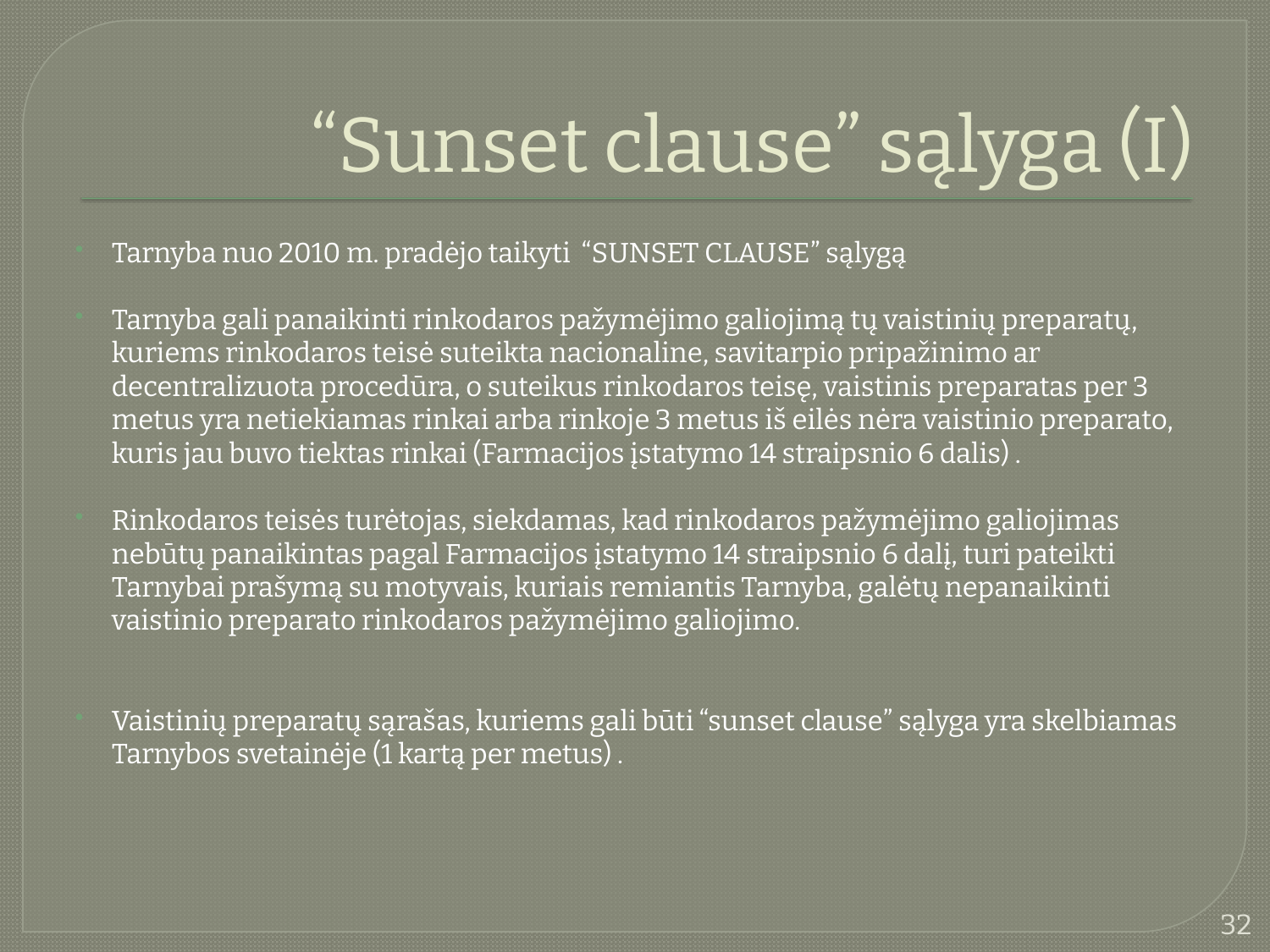

# “Sunset clause” sąlyga (I)
Tarnyba nuo 2010 m. pradėjo taikyti  “SUNSET CLAUSE” sąlygą

Tarnyba gali panaikinti rinkodaros pažymėjimo galiojimą tų vaistinių preparatų, kuriems rinkodaros teisė suteikta nacionaline, savitarpio pripažinimo ar decentralizuota procedūra, o suteikus rinkodaros teisę, vaistinis preparatas per 3 metus yra netiekiamas rinkai arba rinkoje 3 metus iš eilės nėra vaistinio preparato, kuris jau buvo tiektas rinkai (Farmacijos įstatymo 14 straipsnio 6 dalis) .

Rinkodaros teisės turėtojas, siekdamas, kad rinkodaros pažymėjimo galiojimas nebūtų panaikintas pagal Farmacijos įstatymo 14 straipsnio 6 dalį, turi pateikti Tarnybai prašymą su motyvais, kuriais remiantis Tarnyba, galėtų nepanaikinti vaistinio preparato rinkodaros pažymėjimo galiojimo.

Vaistinių preparatų sąrašas, kuriems gali būti “sunset clause” sąlyga yra skelbiamas Tarnybos svetainėje (1 kartą per metus) .

32